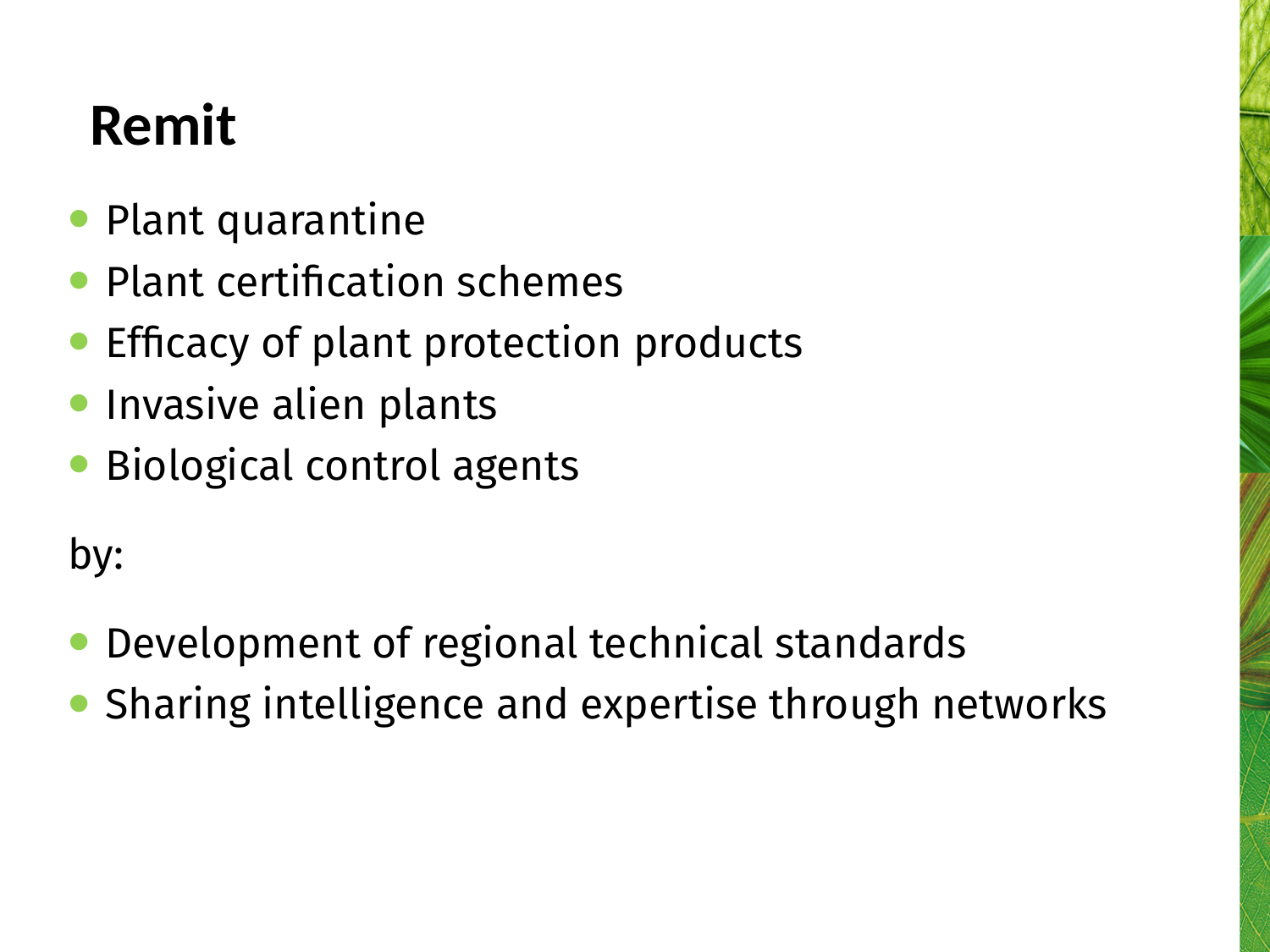

# Remit
Plant quarantine
Plant certification schemes
Efficacy of plant protection products
Invasive alien plants
Biological control agents

by:

Development of regional technical standards
Sharing intelligence and expertise through networks